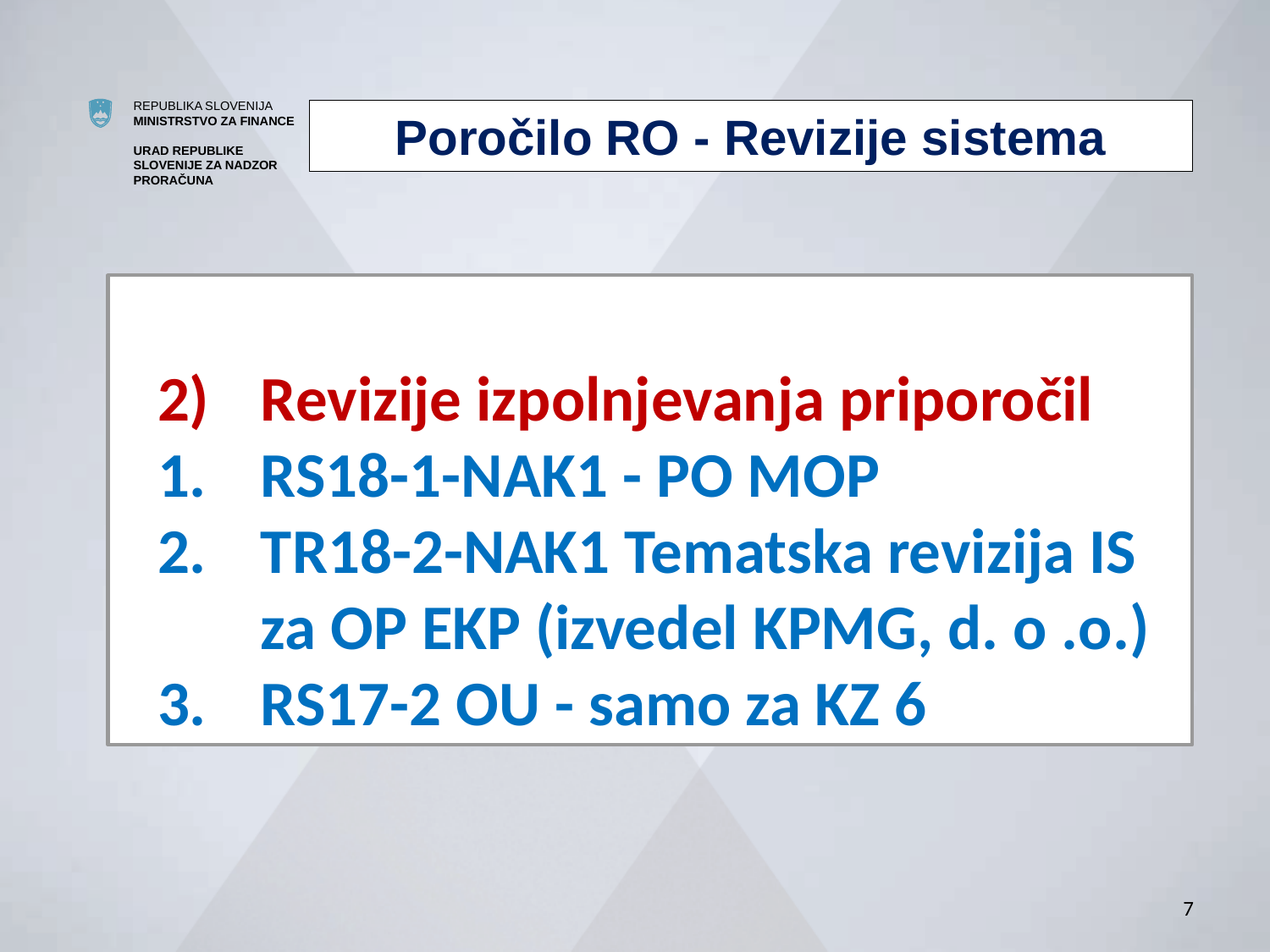

Poročilo RO - Revizije sistema

Revizije izpolnjevanja priporočil
RS18-1-NAK1 - PO MOP
TR18-2-NAK1 Tematska revizija IS za OP EKP (izvedel KPMG, d. o .o.)
RS17-2 OU - samo za KZ 6
7